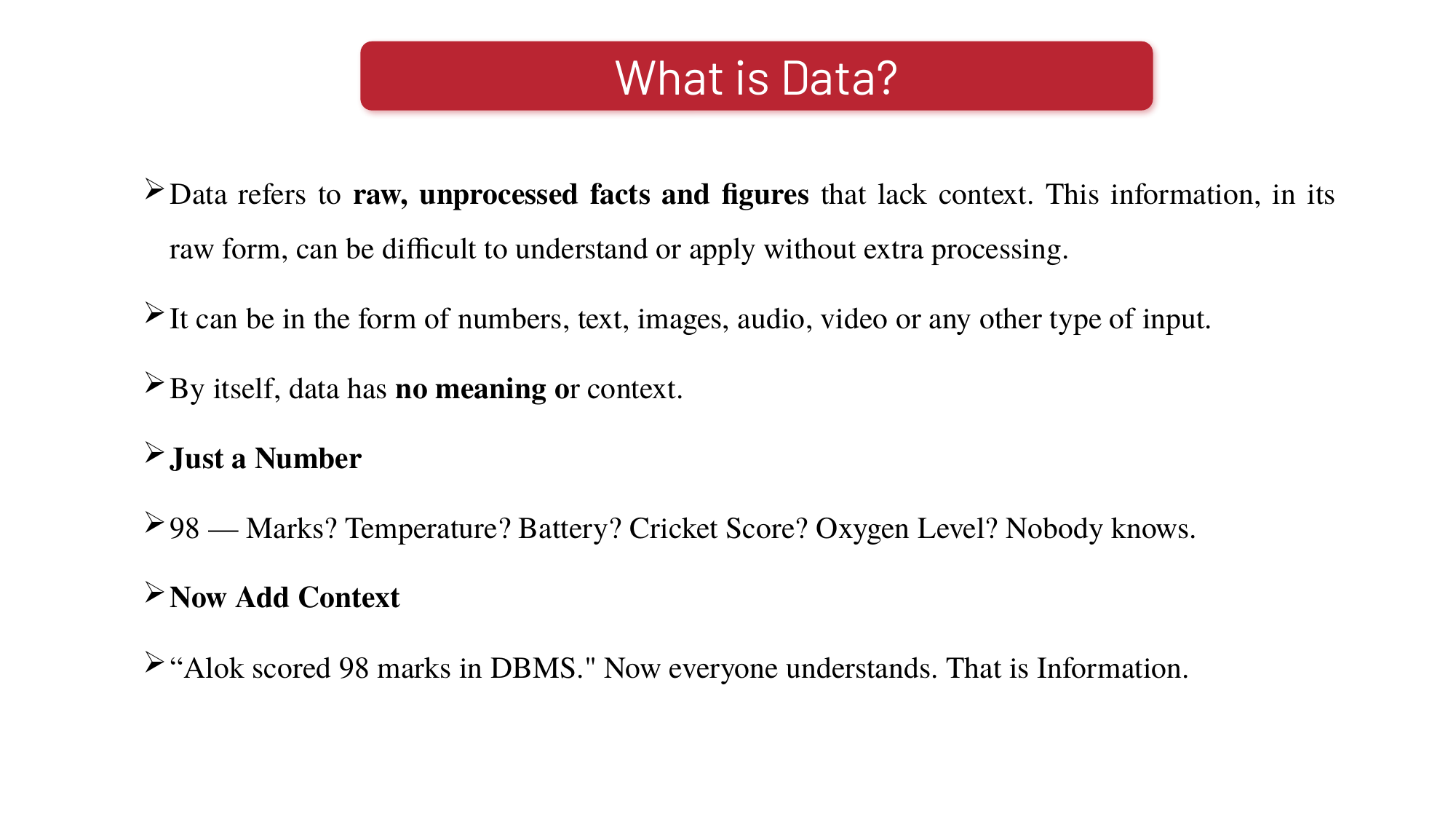

What is Data?

Data refers to raw, unprocessed facts and figures that lack context. This information, in its raw form, can be difficult to understand or apply without extra processing.
It can be in the form of numbers, text, images, audio, video or any other type of input.
By itself, data has no meaning or context.
Just a Number
98 — Marks? Temperature? Battery? Cricket Score? Oxygen Level? Nobody knows.
Now Add Context
“Alok scored 98 marks in DBMS." Now everyone understands. That is Information.